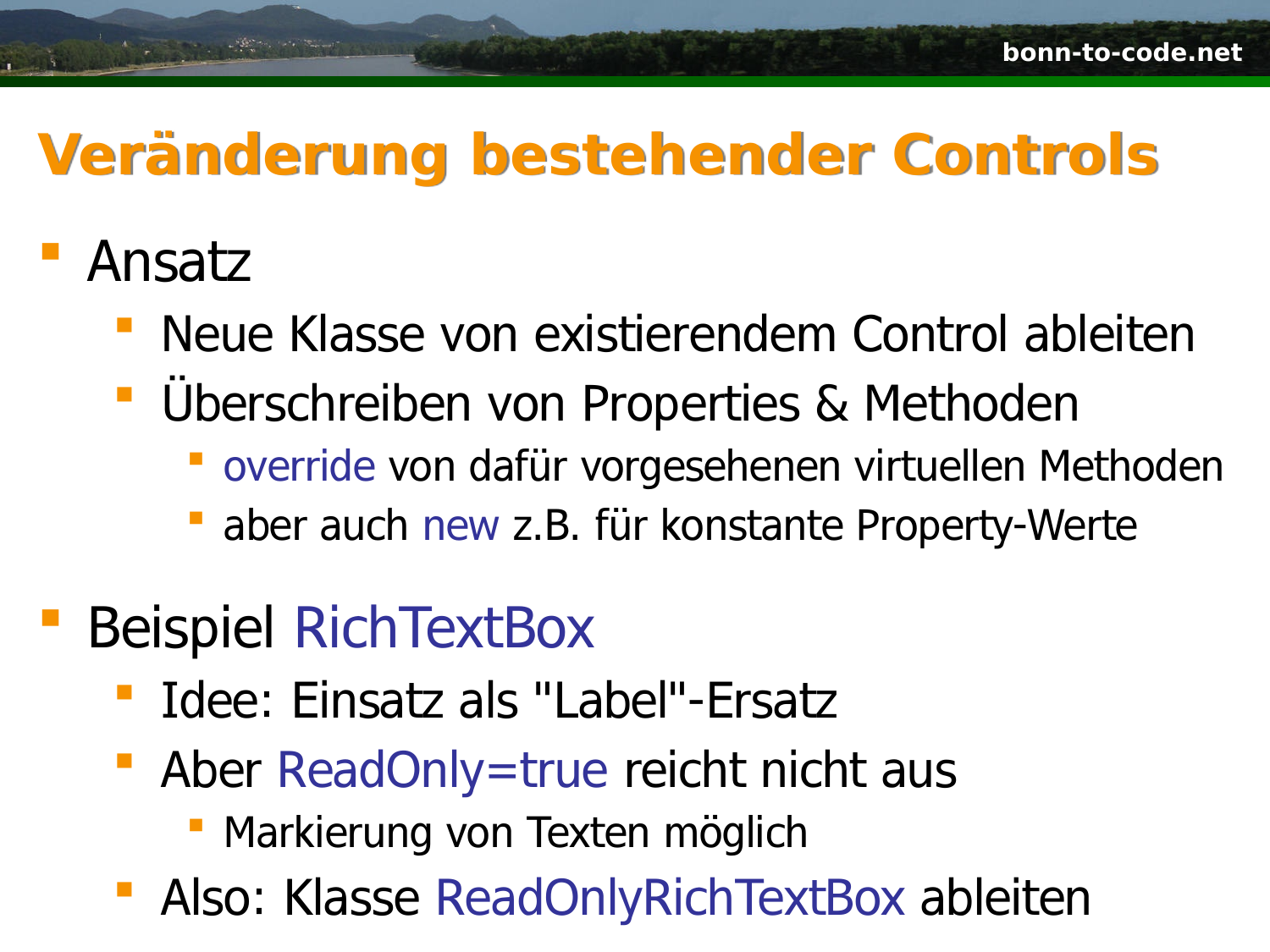

# Veränderung bestehender Controls
Ansatz
Neue Klasse von existierendem Control ableiten
Überschreiben von Properties & Methoden
override von dafür vorgesehenen virtuellen Methoden
aber auch new z.B. für konstante Property-Werte
Beispiel RichTextBox
Idee: Einsatz als "Label"-Ersatz
Aber ReadOnly=true reicht nicht aus
Markierung von Texten möglich
Also: Klasse ReadOnlyRichTextBox ableiten